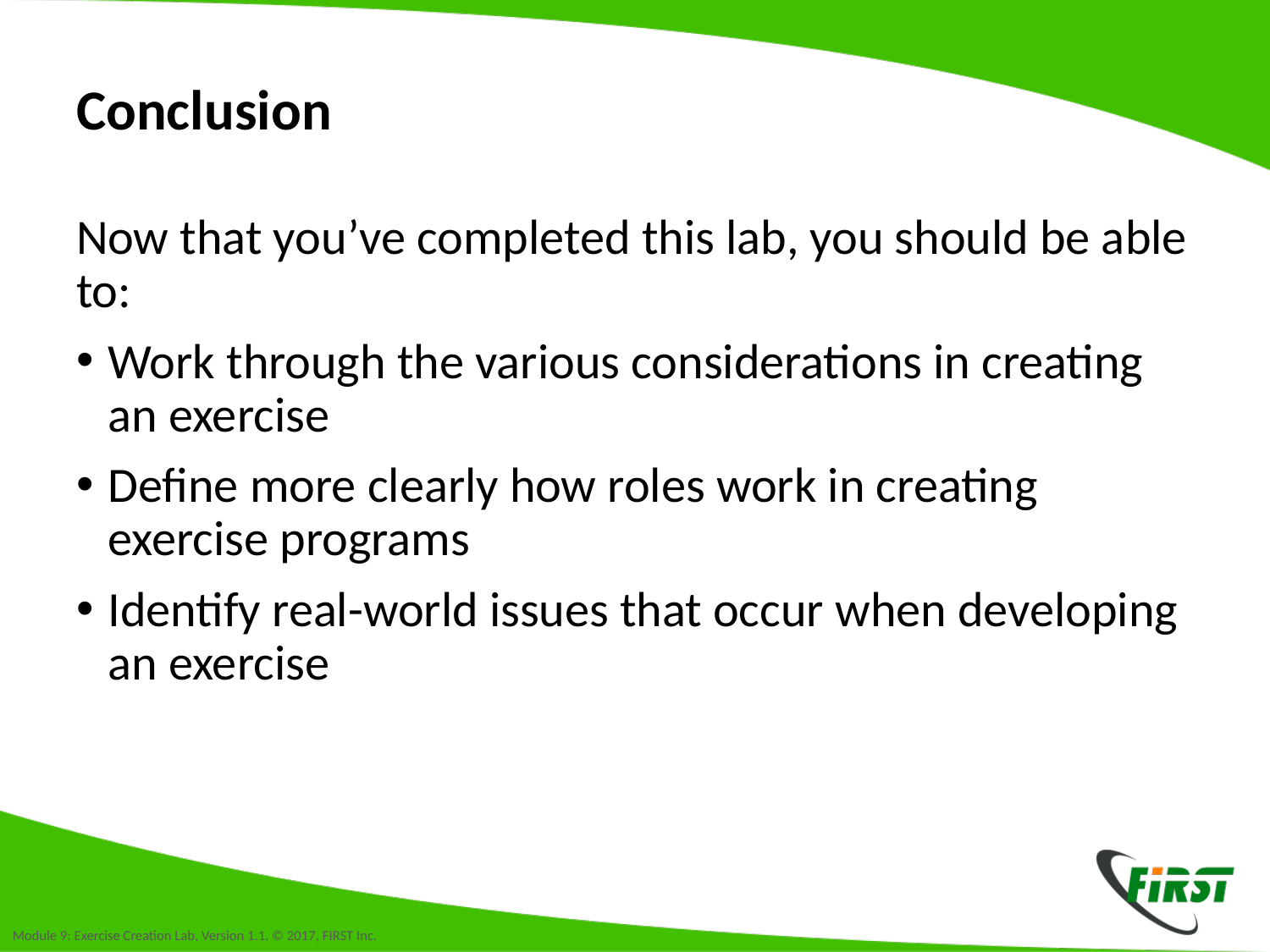

# Conclusion
Now that you’ve completed this lab, you should be able to:
Work through the various considerations in creating an exercise
Define more clearly how roles work in creating exercise programs
Identify real-world issues that occur when developing an exercise